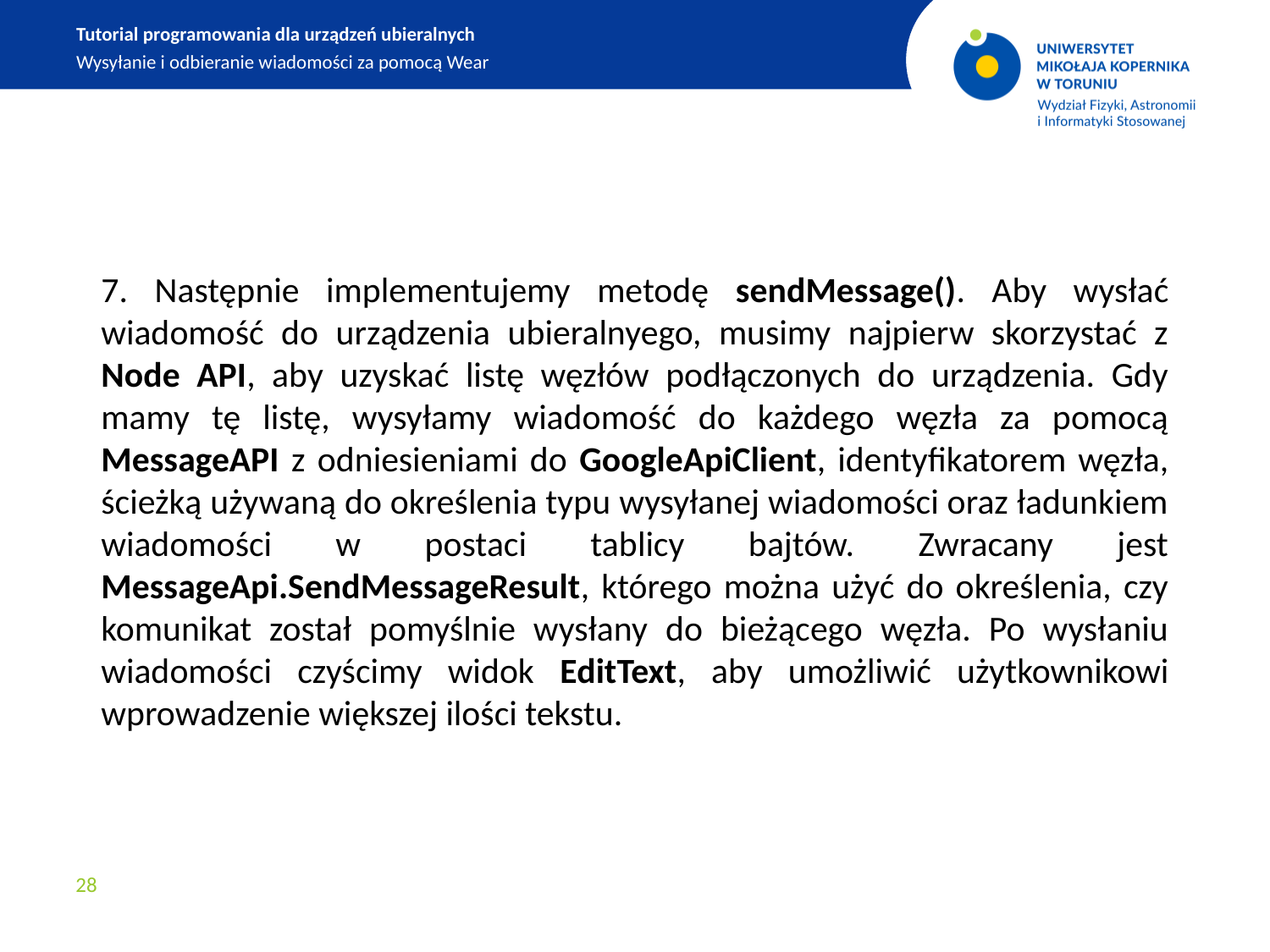

Tutorial programowania dla urządzeń ubieralnych

Wysyłanie i odbieranie wiadomości za pomocą Wear
7. Następnie implementujemy metodę sendMessage(). Aby wysłać wiadomość do urządzenia ubieralnyego, musimy najpierw skorzystać z Node API, aby uzyskać listę węzłów podłączonych do urządzenia. Gdy mamy tę listę, wysyłamy wiadomość do każdego węzła za pomocą MessageAPI z odniesieniami do GoogleApiClient, identyfikatorem węzła, ścieżką używaną do określenia typu wysyłanej wiadomości oraz ładunkiem wiadomości w postaci tablicy bajtów. Zwracany jest MessageApi.SendMessageResult, którego można użyć do określenia, czy komunikat został pomyślnie wysłany do bieżącego węzła. Po wysłaniu wiadomości czyścimy widok EditText, aby umożliwić użytkownikowi wprowadzenie większej ilości tekstu.